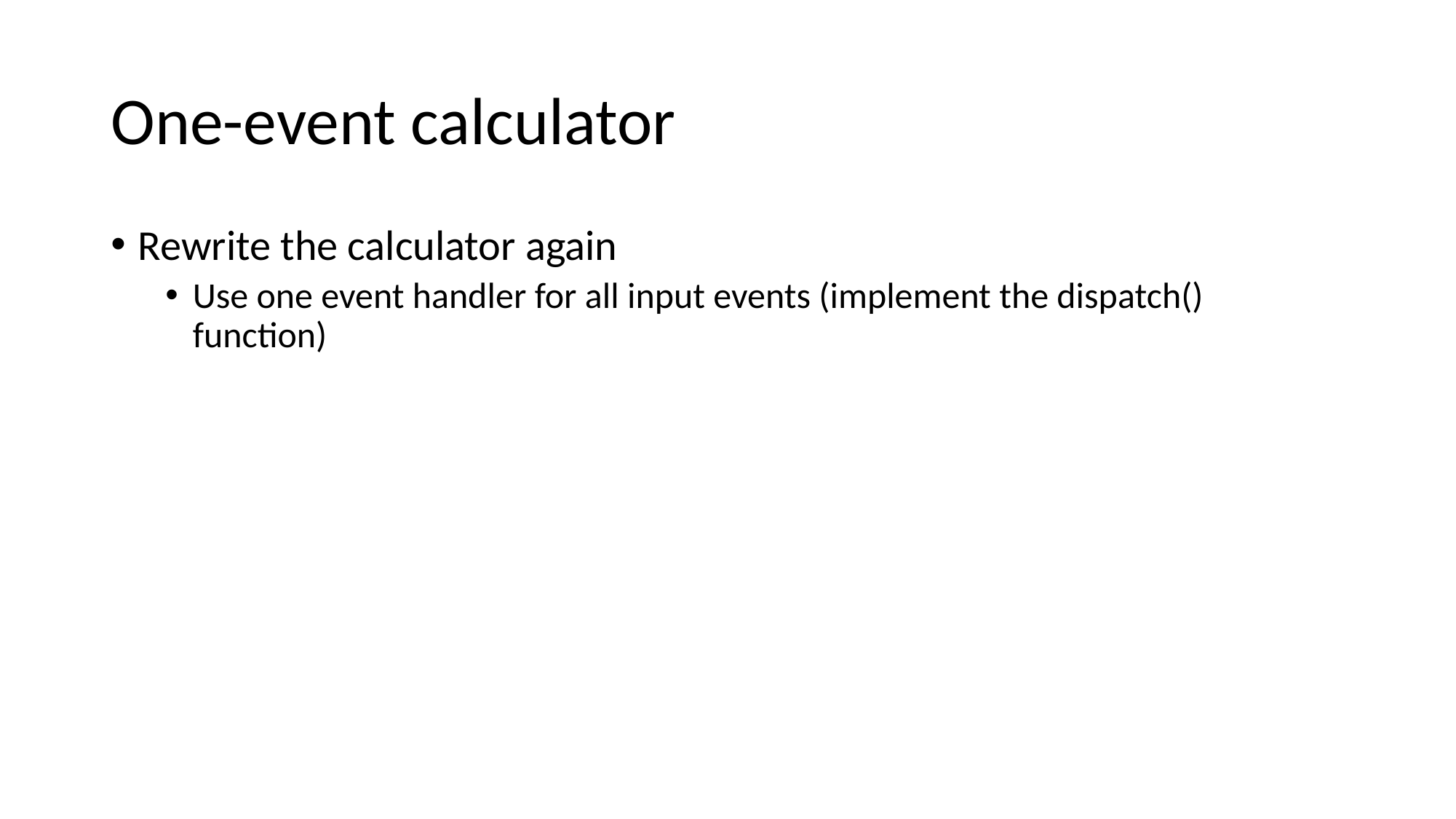

# One-event calculator
Rewrite the calculator again
Use one event handler for all input events (implement the dispatch() function)